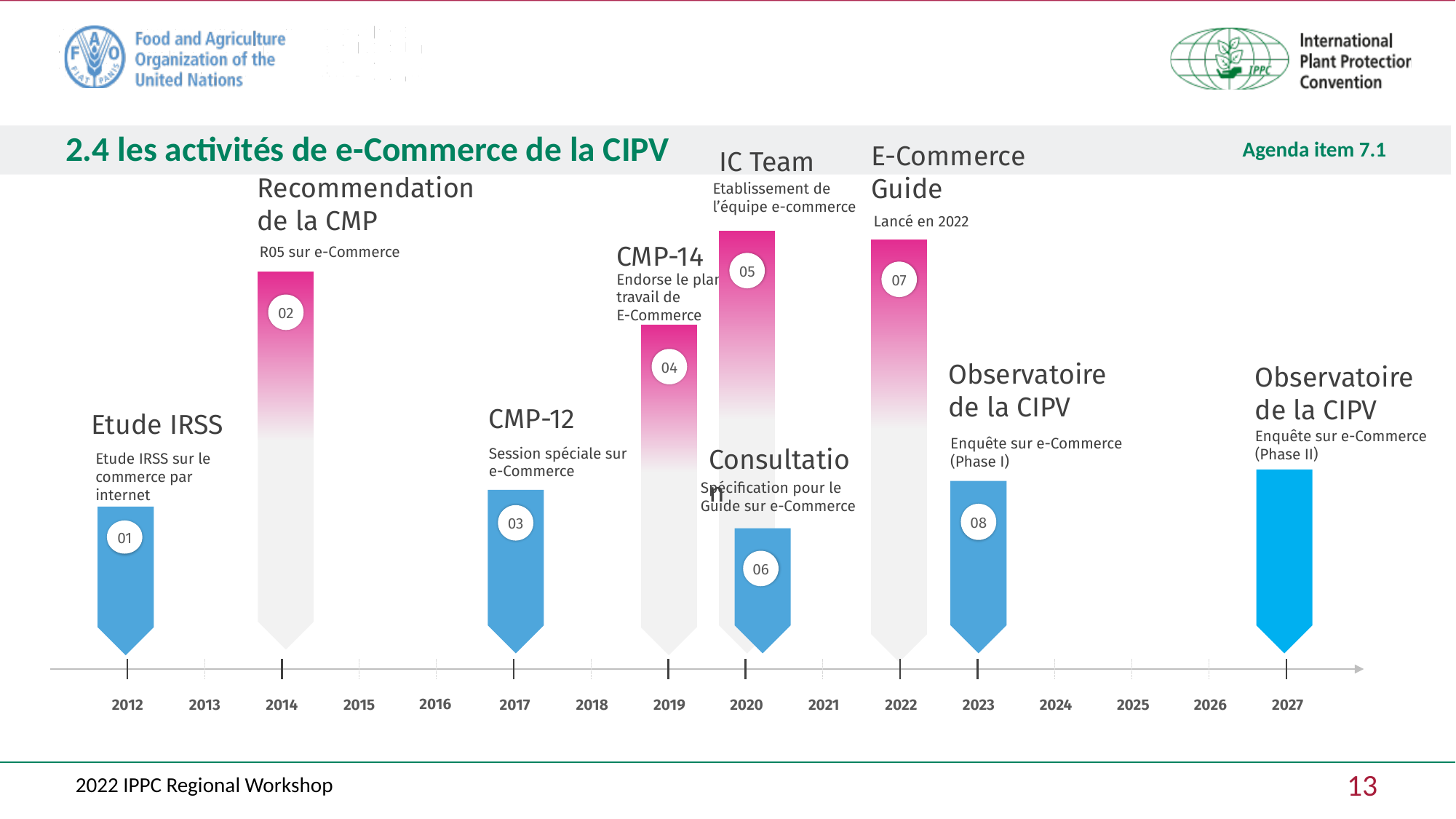

CMP-14
Endorse le plan de travail de
E-Commerce

04
# 2.4 les activités de e-Commerce de la CIPV
E-Commerce Guide
Lancé en 2022

07
IC Team
Etablissement de l’équipe e-commerce

05
Recommendation de la CMP

R05 sur e-Commerce

02

Observatoire de la CIPV
Enquête sur e-Commerce (Phase I)

08

Consultation
Spécification pour le Guide sur e-Commerce

06
Observatoire de la CIPV
Enquête sur e-Commerce (Phase II)

CMP-12
Session spéciale sur e-Commerce

03
Etude IRSS
Etude IRSS sur le commerce par internet

01
2016
2012
2013
2014
2015
2017
2018
2019
2020
2021
2022
2023
2024
2025
2026
2027